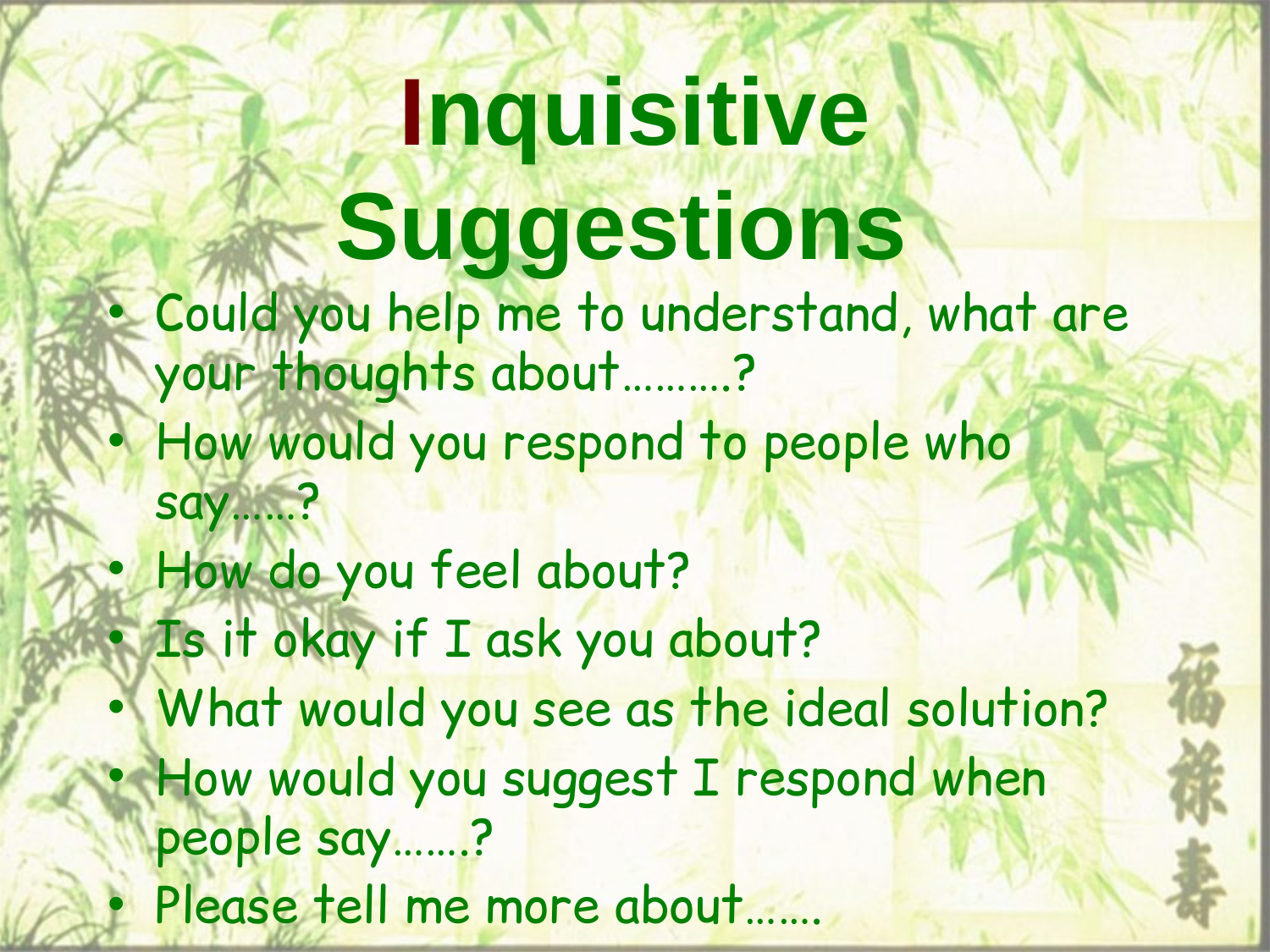

# Inquisitive Suggestions
Could you help me to understand, what are your thoughts about……….?
How would you respond to people who say……?
How do you feel about?
Is it okay if I ask you about?
What would you see as the ideal solution?
How would you suggest I respond when people say…….?
Please tell me more about…….